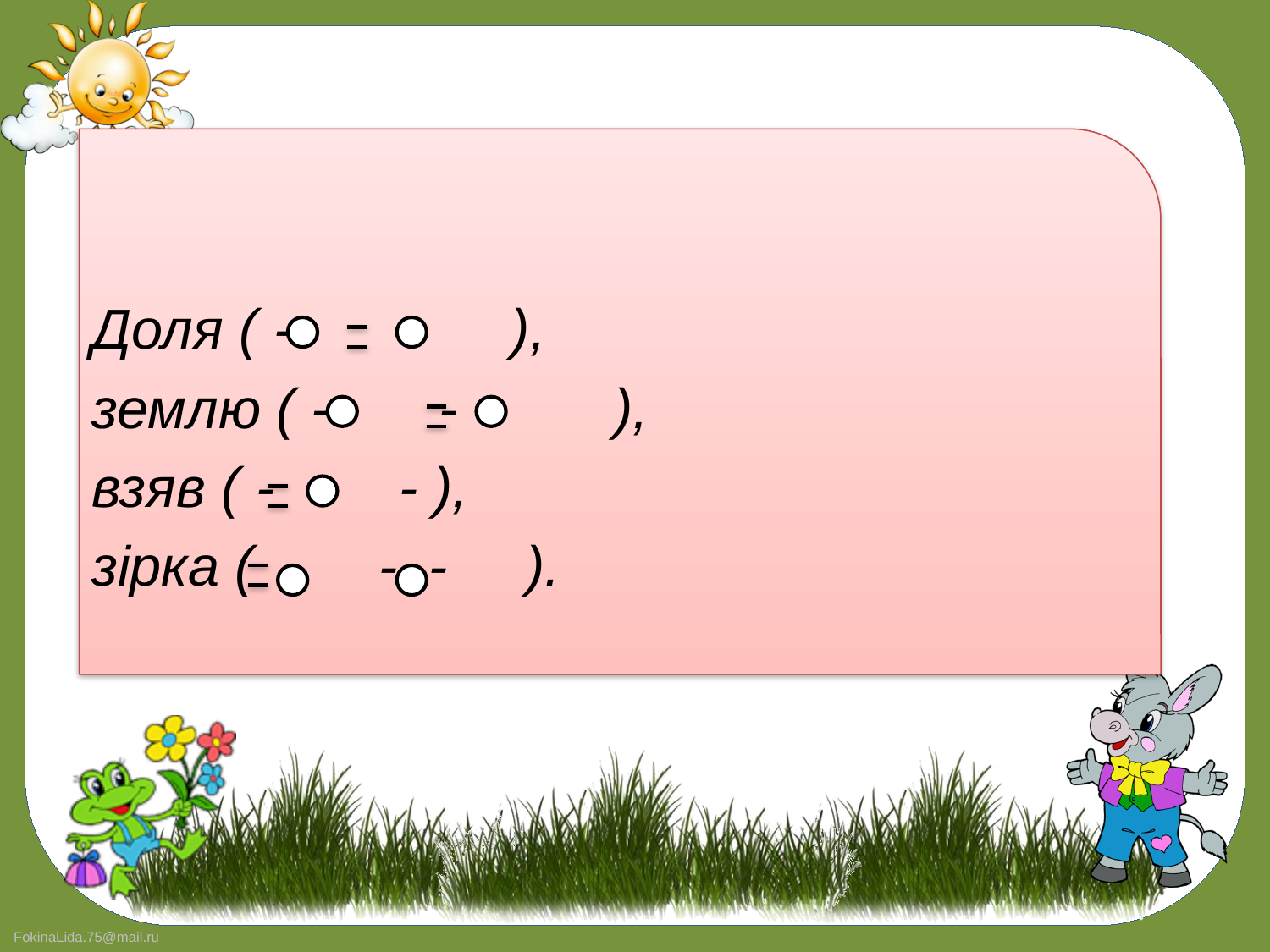

Доля ( -              ),
землю ( -       -          ),
взяв ( -        - ),
зірка (        -  -     ).